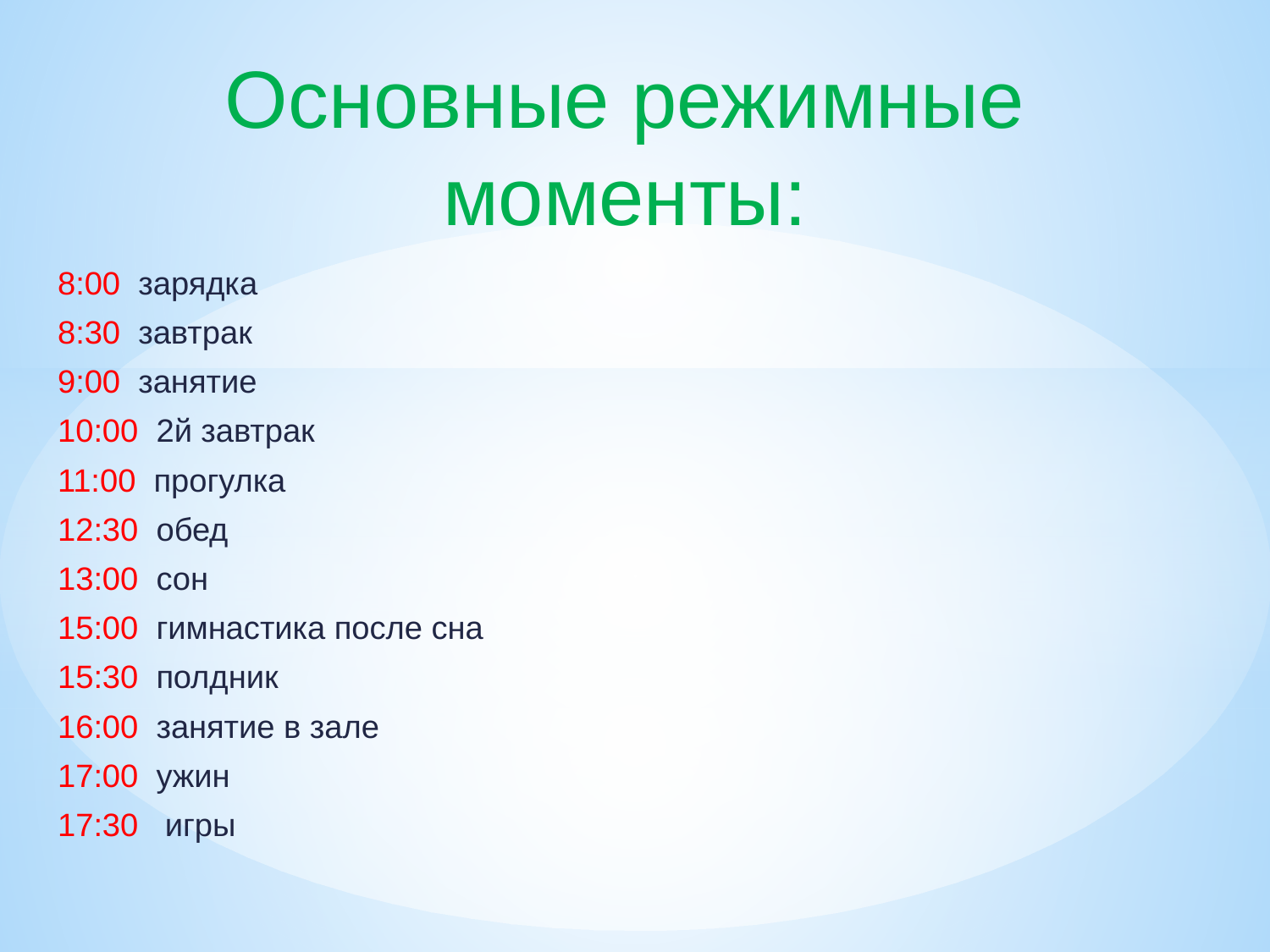

# Основные режимные моменты:
8:00  зарядка
8:30  завтрак
9:00  занятие
10:00  2й завтрак
11:00  прогулка
12:30  обед
13:00  сон
15:00  гимнастика после сна
15:30  полдник
16:00  занятие в зале
17:00  ужин
17:30   игры